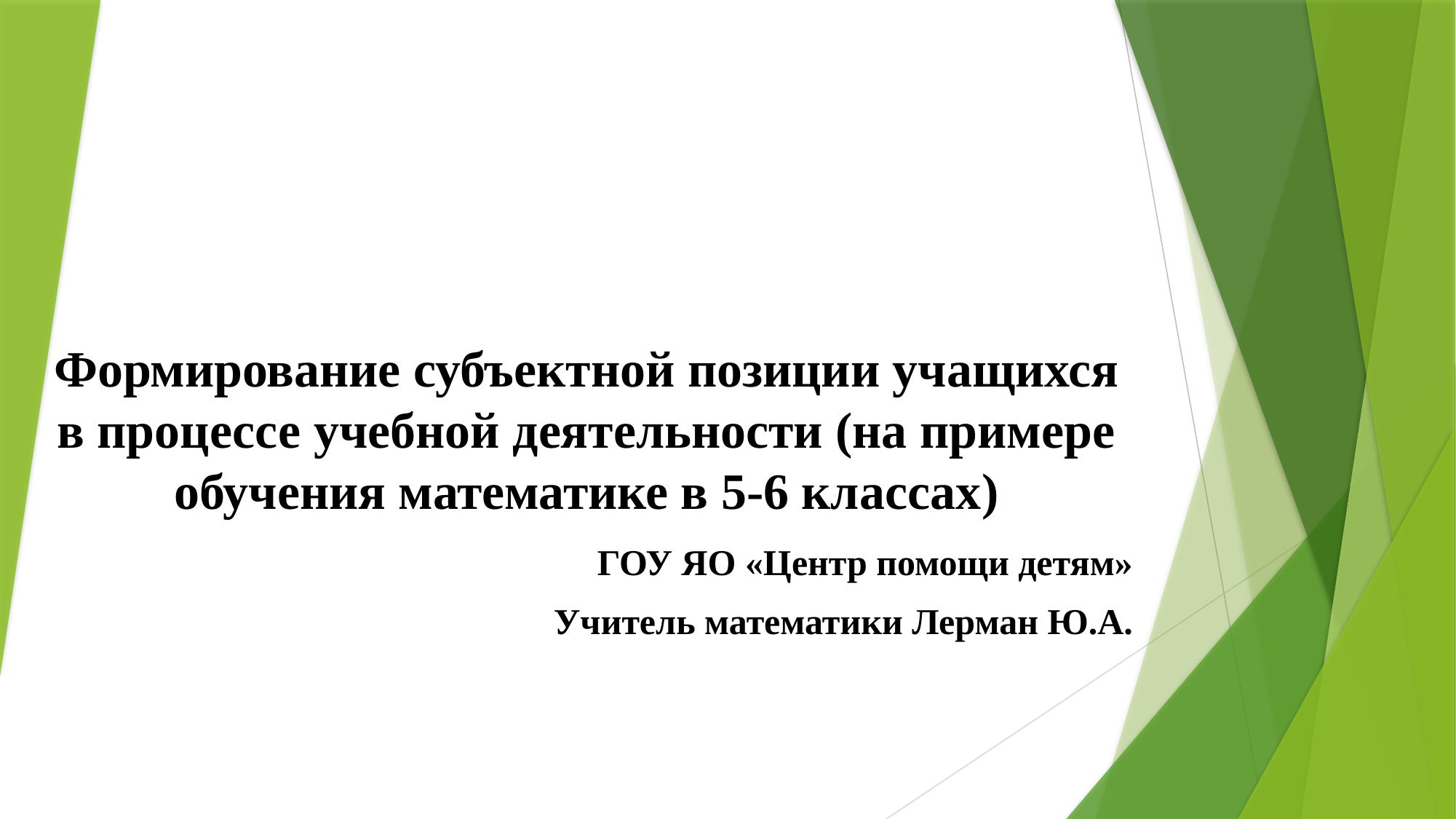

# Формирование субъектной позиции учащихся в процессе учебной деятельности (на примере обучения математике в 5-6 классах)
ГОУ ЯО «Центр помощи детям»
Учитель математики Лерман Ю.А.